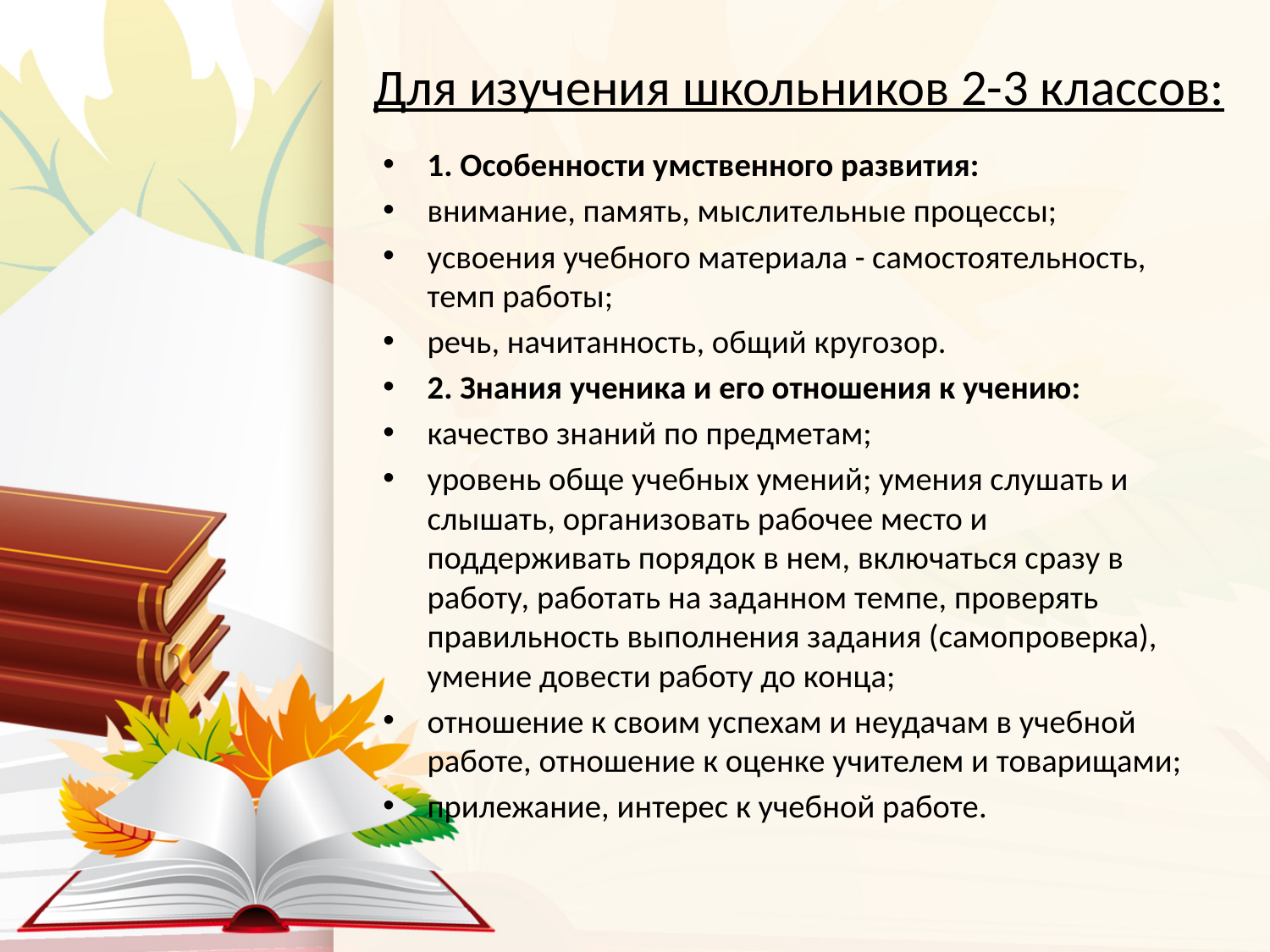

# Для изучения школьников 2-3 классов:
1. Особенности умственного развития:
внимание, память, мыслительные процессы;
усвоения учебного материала - самостоятельность, темп работы;
речь, начитанность, общий кругозор.
2. Знания ученика и его отношения к учению:
качество знаний по предметам;
уровень обще учебных умений; умения слушать и слышать, организовать рабочее место и поддерживать порядок в нем, включаться сразу в работу, работать на заданном темпе, проверять правильность выполнения задания (самопроверка), умение довести работу до конца;
отношение к своим успехам и неудачам в учебной работе, отношение к оценке учителем и товарищами;
прилежание, интерес к учебной работе.